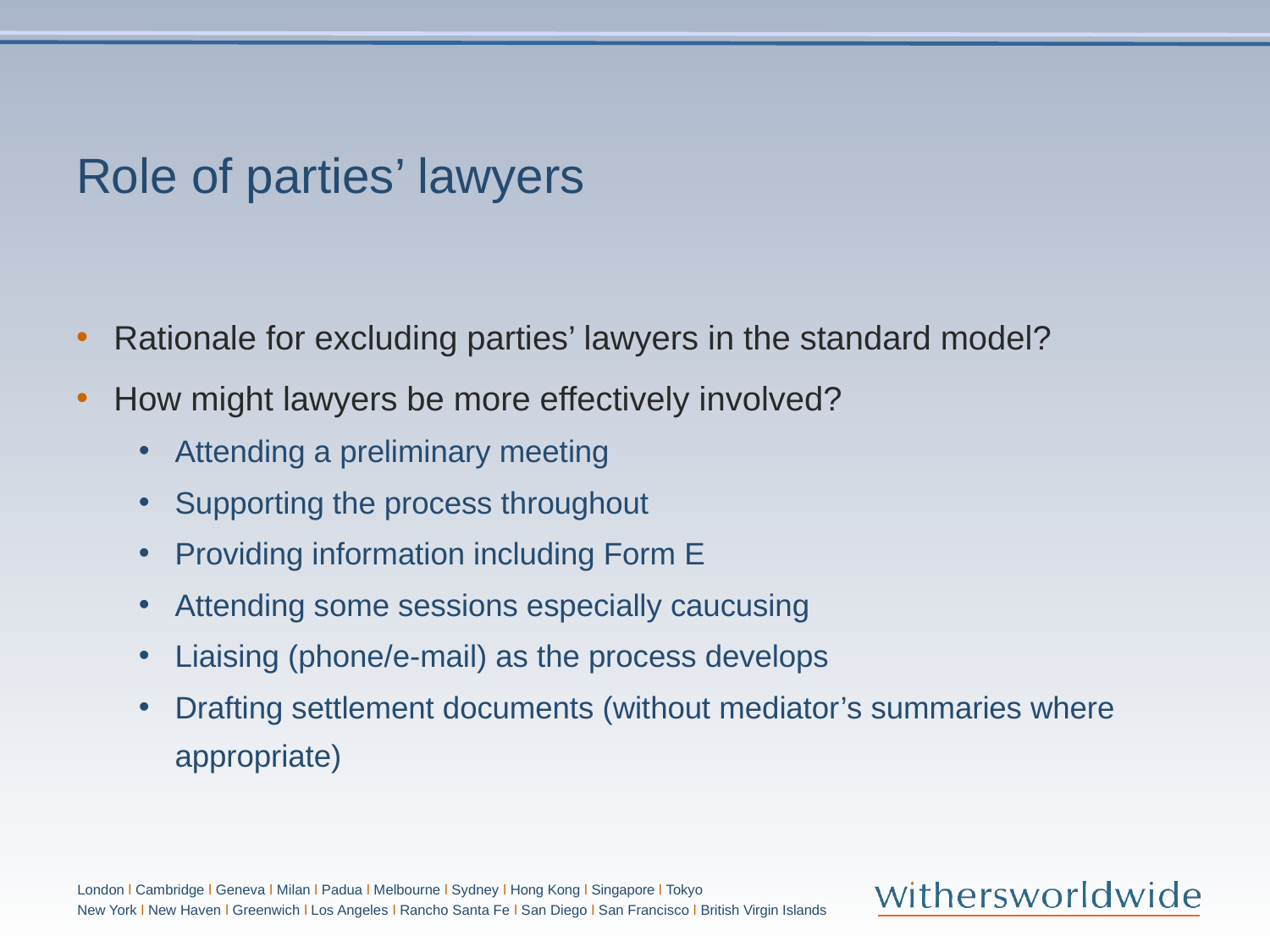

# Role of parties’ lawyers
Rationale for excluding parties’ lawyers in the standard model?
How might lawyers be more effectively involved?
Attending a preliminary meeting
Supporting the process throughout
Providing information including Form E
Attending some sessions especially caucusing
Liaising (phone/e-mail) as the process develops
Drafting settlement documents (without mediator’s summaries where appropriate)